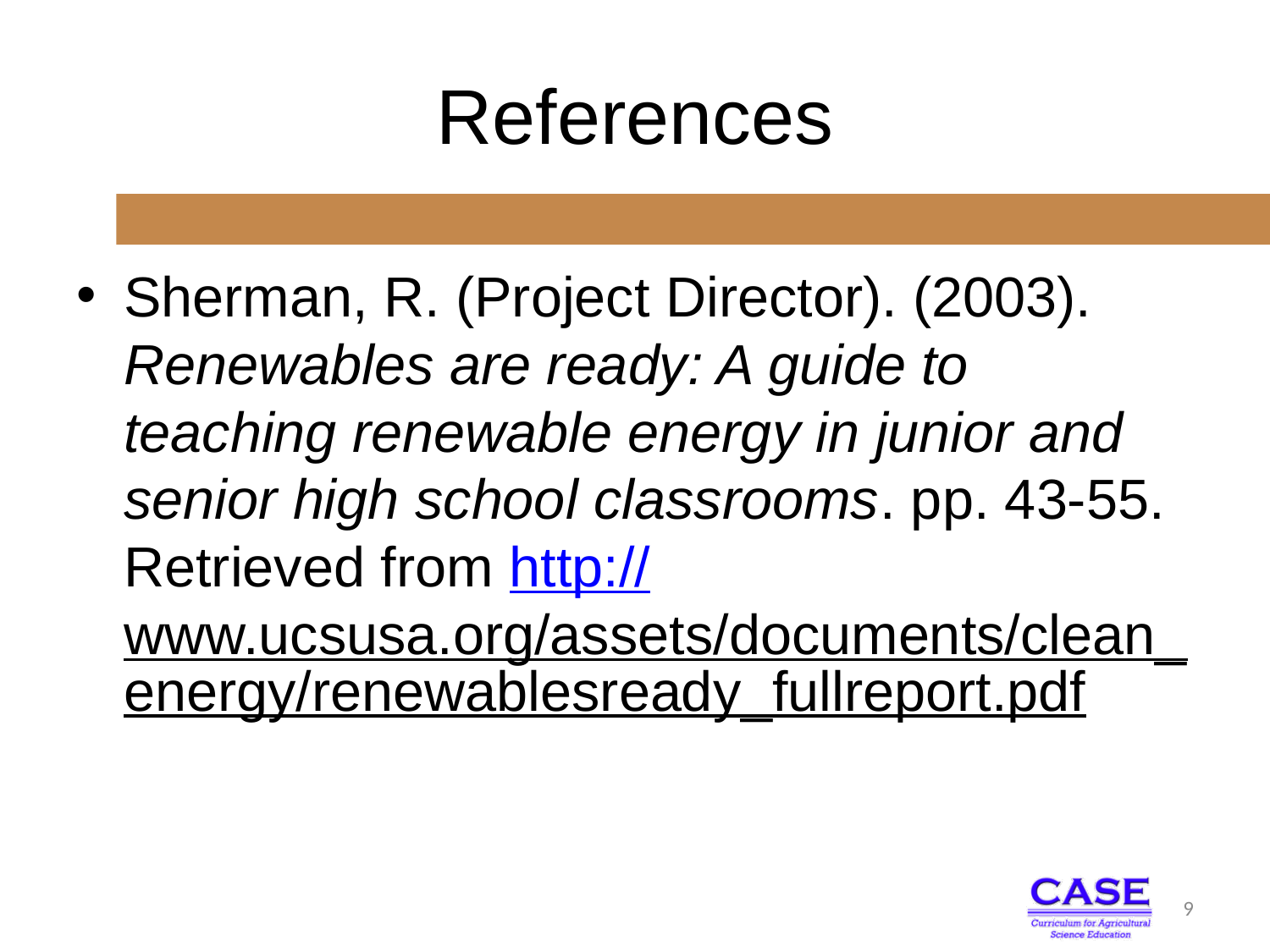

# References
Sherman, R. (Project Director). (2003). Renewables are ready: A guide to teaching renewable energy in junior and senior high school classrooms. pp. 43-55. Retrieved from http://www.ucsusa.org/assets/documents/clean_energy/renewablesready_fullreport.pdf
9